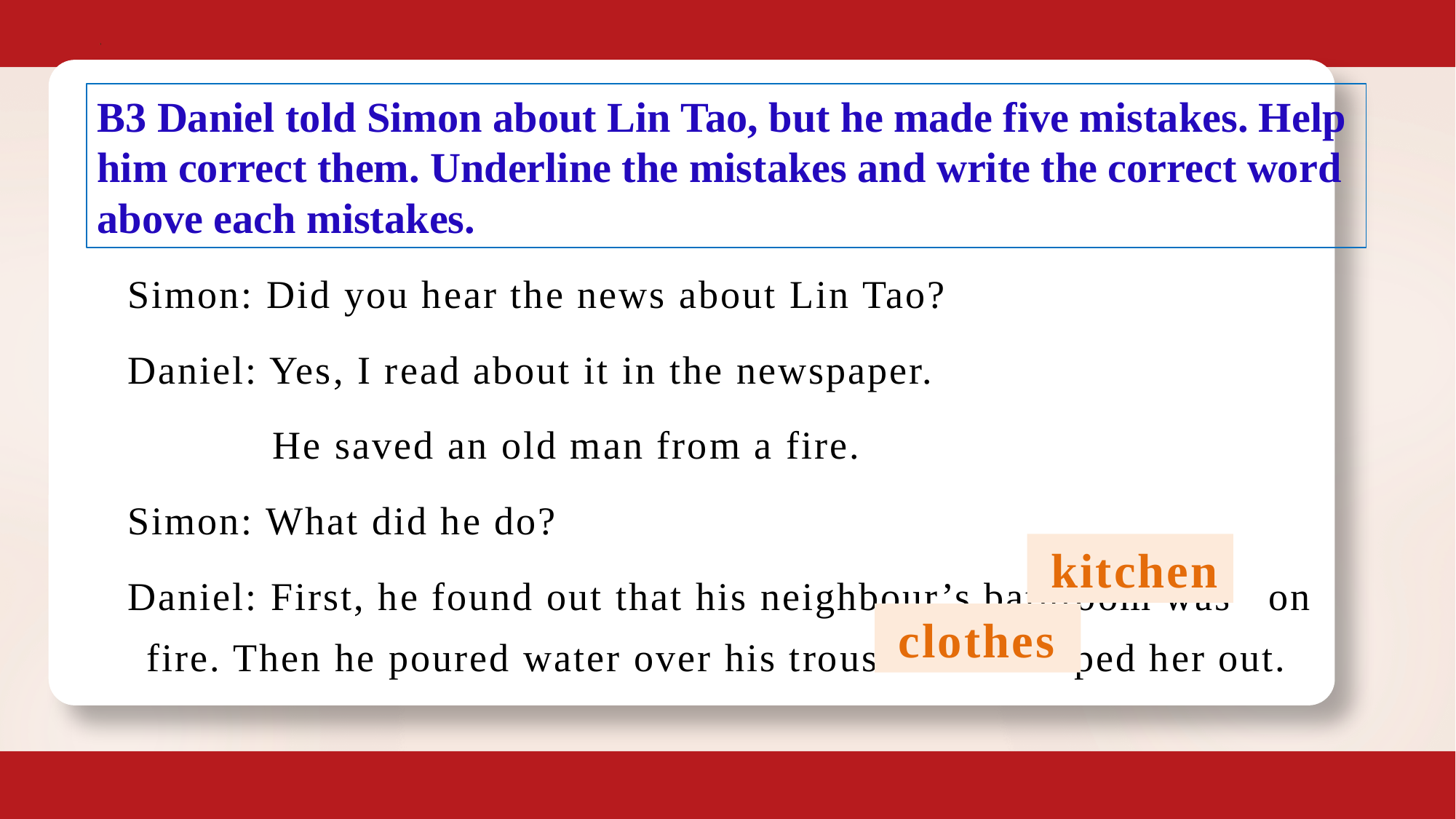

B3 Daniel told Simon about Lin Tao, but he made five mistakes. Help him correct them. Underline the mistakes and write the correct word above each mistakes.
Simon: Did you hear the news about Lin Tao?
Daniel: Yes, I read about it in the newspaper.
            He saved an old man from a fire.
Simon: What did he do?
Daniel: First, he found out that his neighbour’s bathroom was   on fire. Then he poured water over his trousers and helped her out.
 kitchen
 clothes